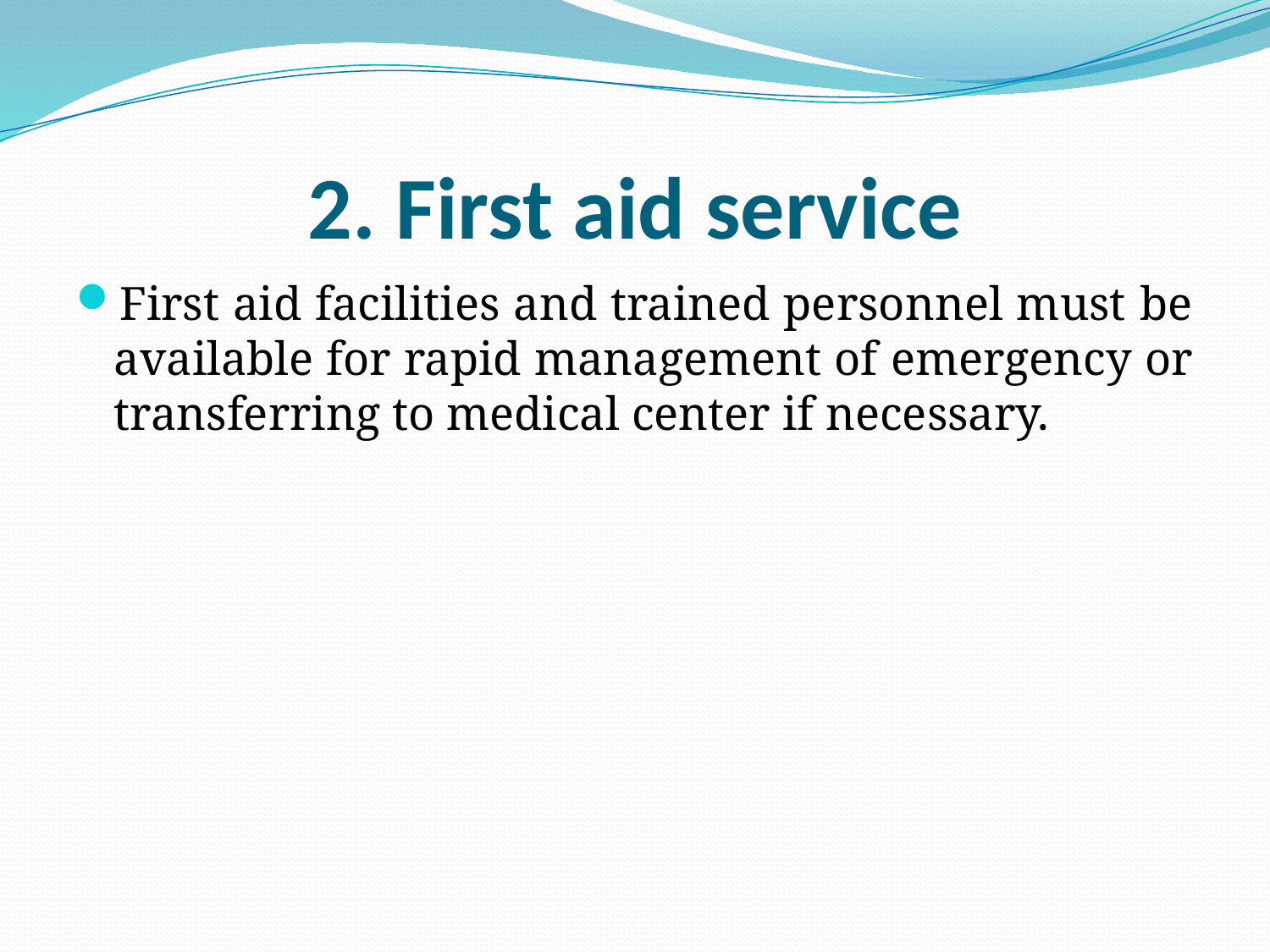

# 2. First aid service
First aid facilities and trained personnel must be available for rapid management of emergency or transferring to medical center if necessary.